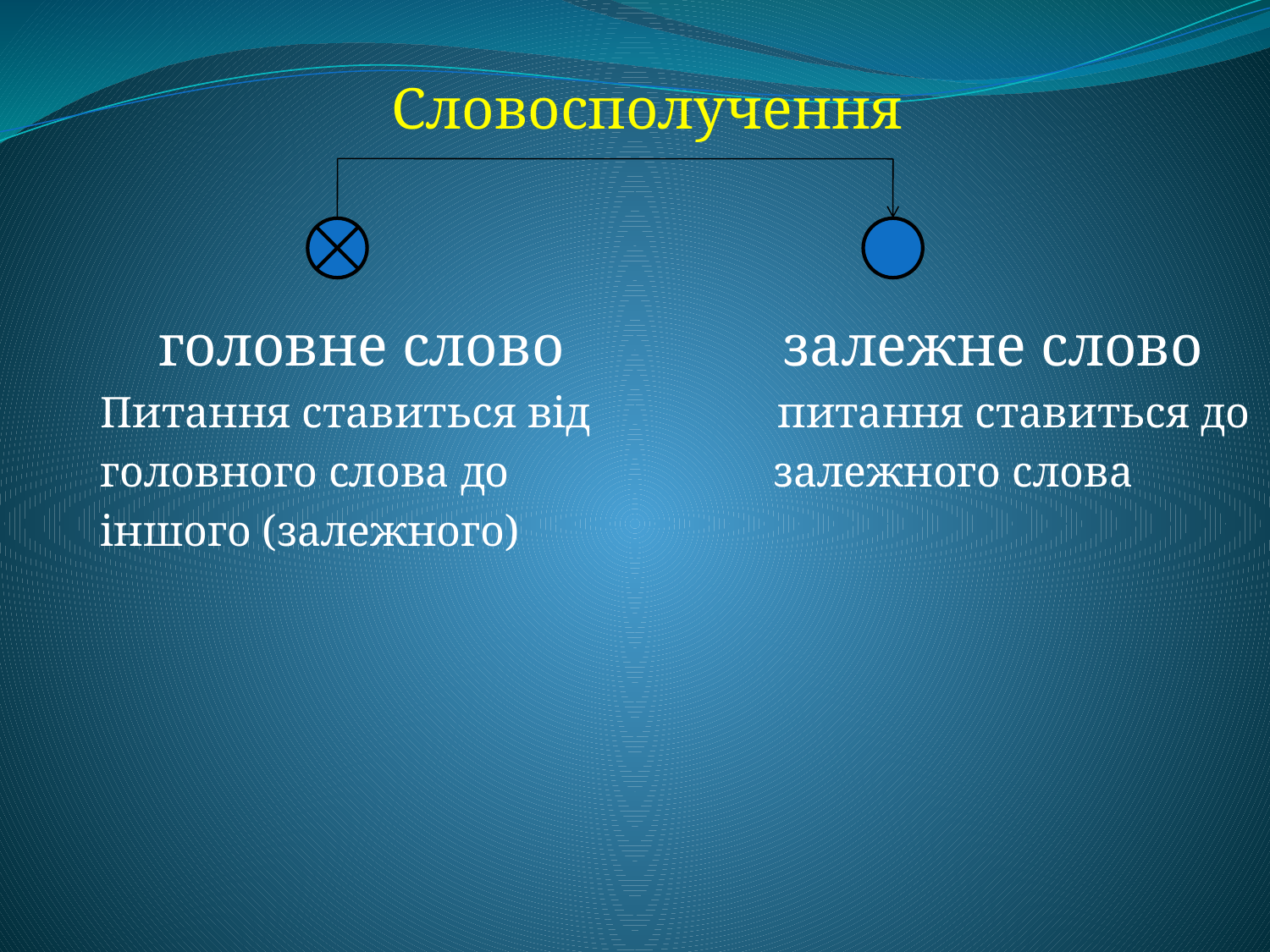

Словосполучення

          головне слово               залежне слово
        Питання ставиться від                 питання ставиться до
        головного слова до                        залежного слова
        іншого (залежного)
#